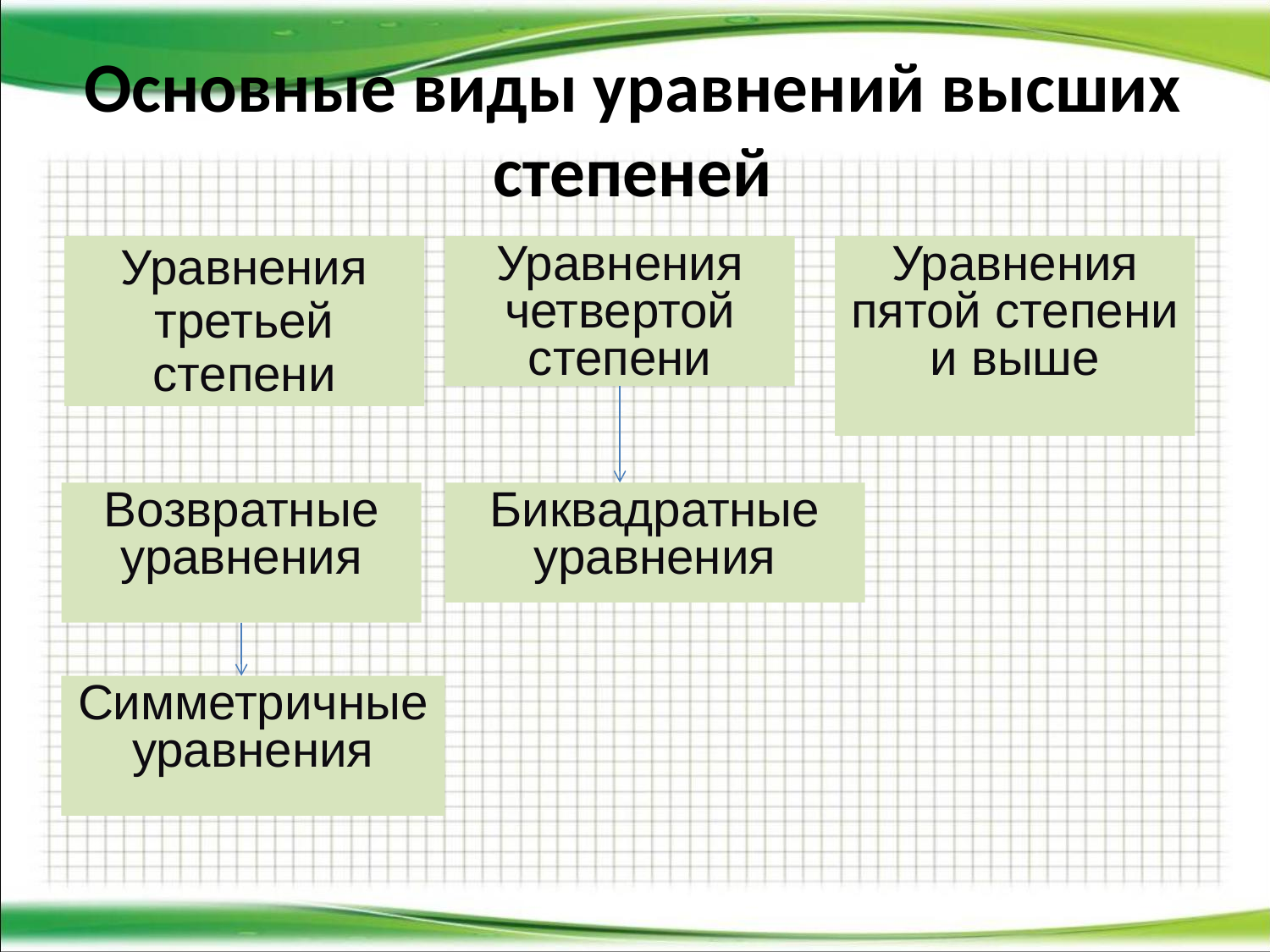

# Основные виды уравнений высших степеней
Уравнения третьей степени
Уравнения пятой степени и выше
Уравнения четвертой степени
Возвратные уравнения
Биквадратные уравнения
Симметричные уравнения